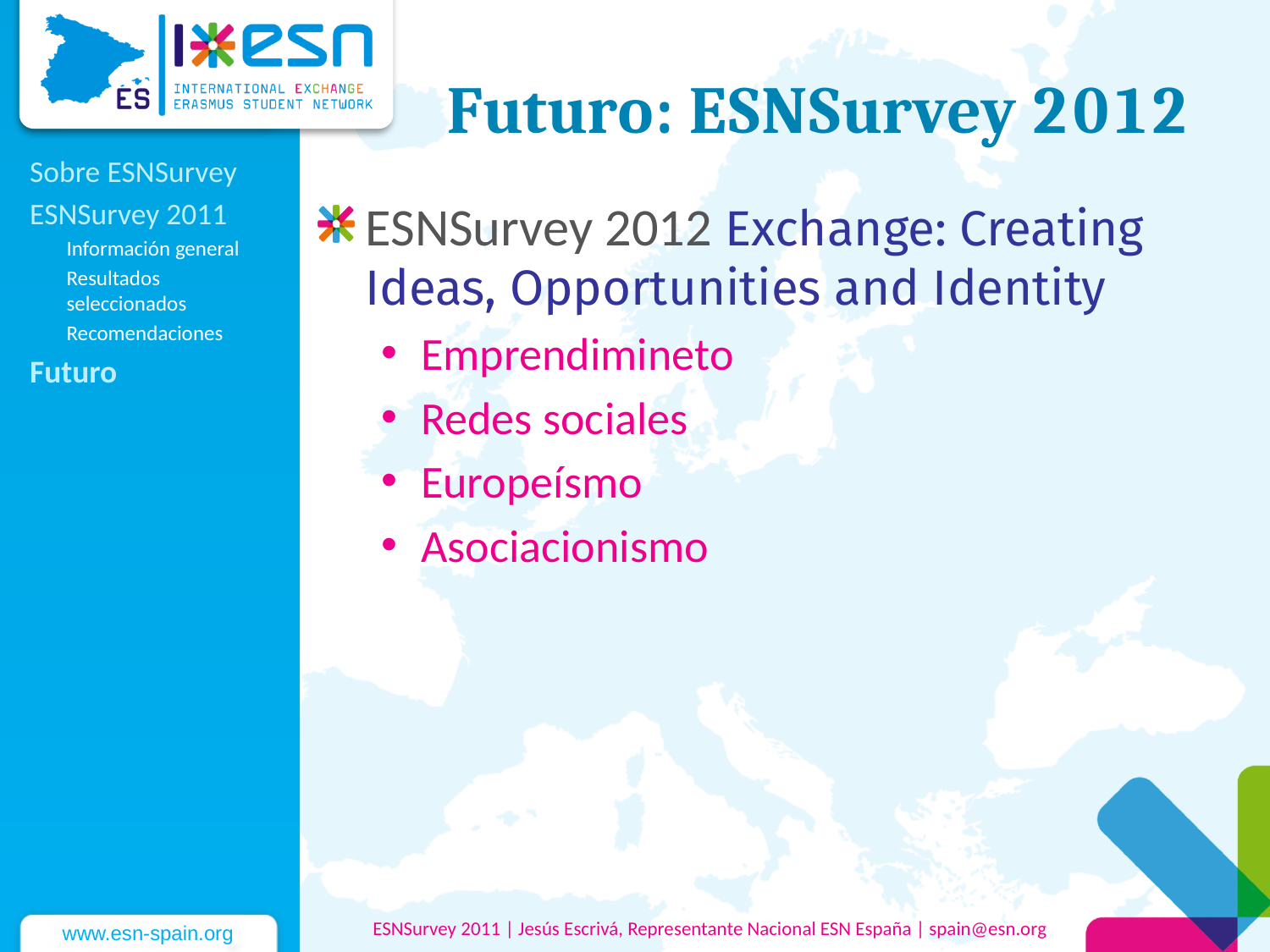

# Futuro: ESNSurvey 2012
Sobre ESNSurvey
ESNSurvey 2011
Información general
Resultados seleccionados
Recomendaciones
Futuro
ESNSurvey 2012 Exchange: Creating Ideas, Opportunities and Identity
Emprendimineto
Redes sociales
Europeísmo
Asociacionismo

ESNSurvey 2011 | Jesús Escrivá, Representante Nacional ESN España | spain@esn.org